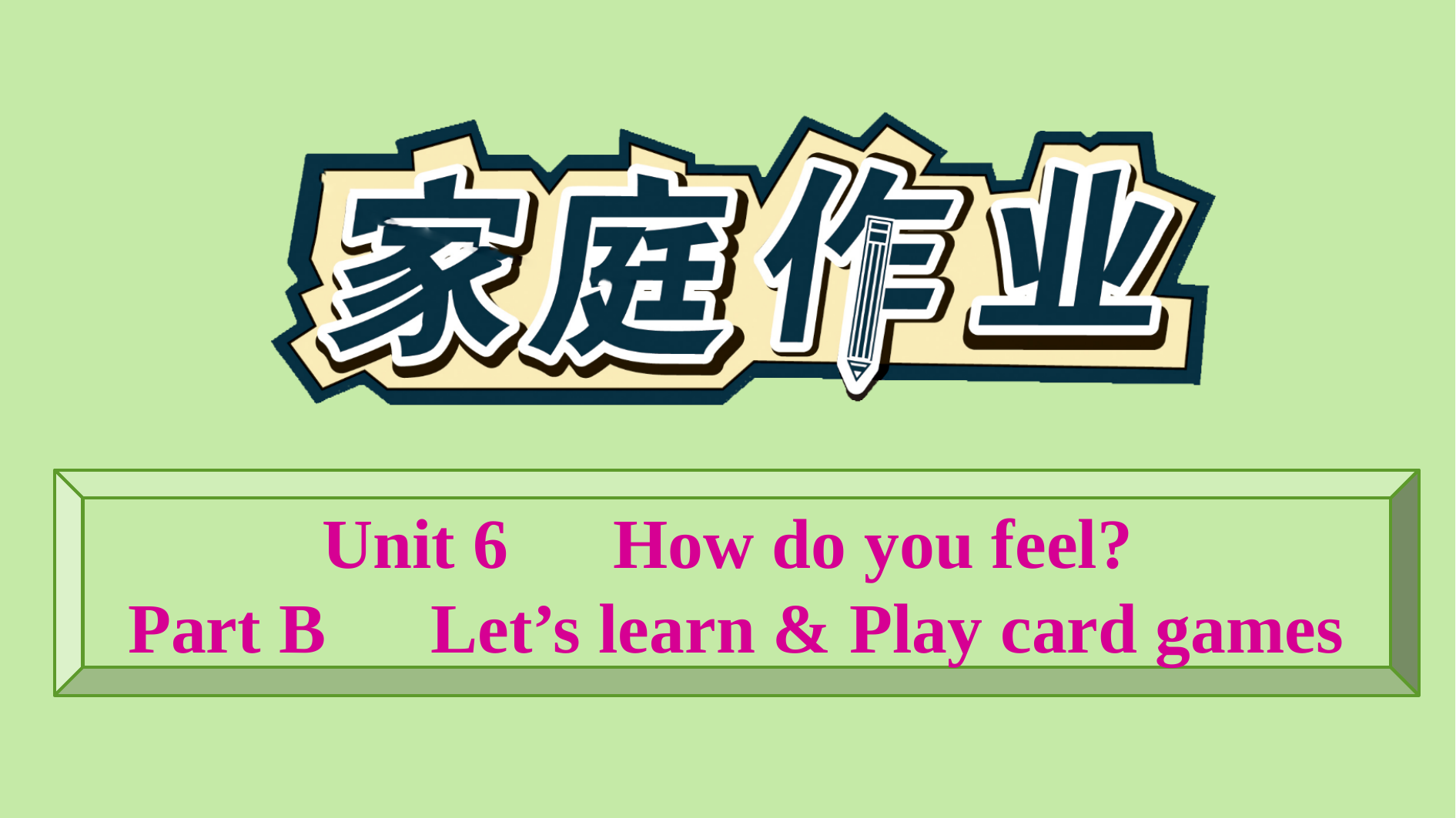

Unit 6　How do you feel?
Part B　Let’s learn & Play card games